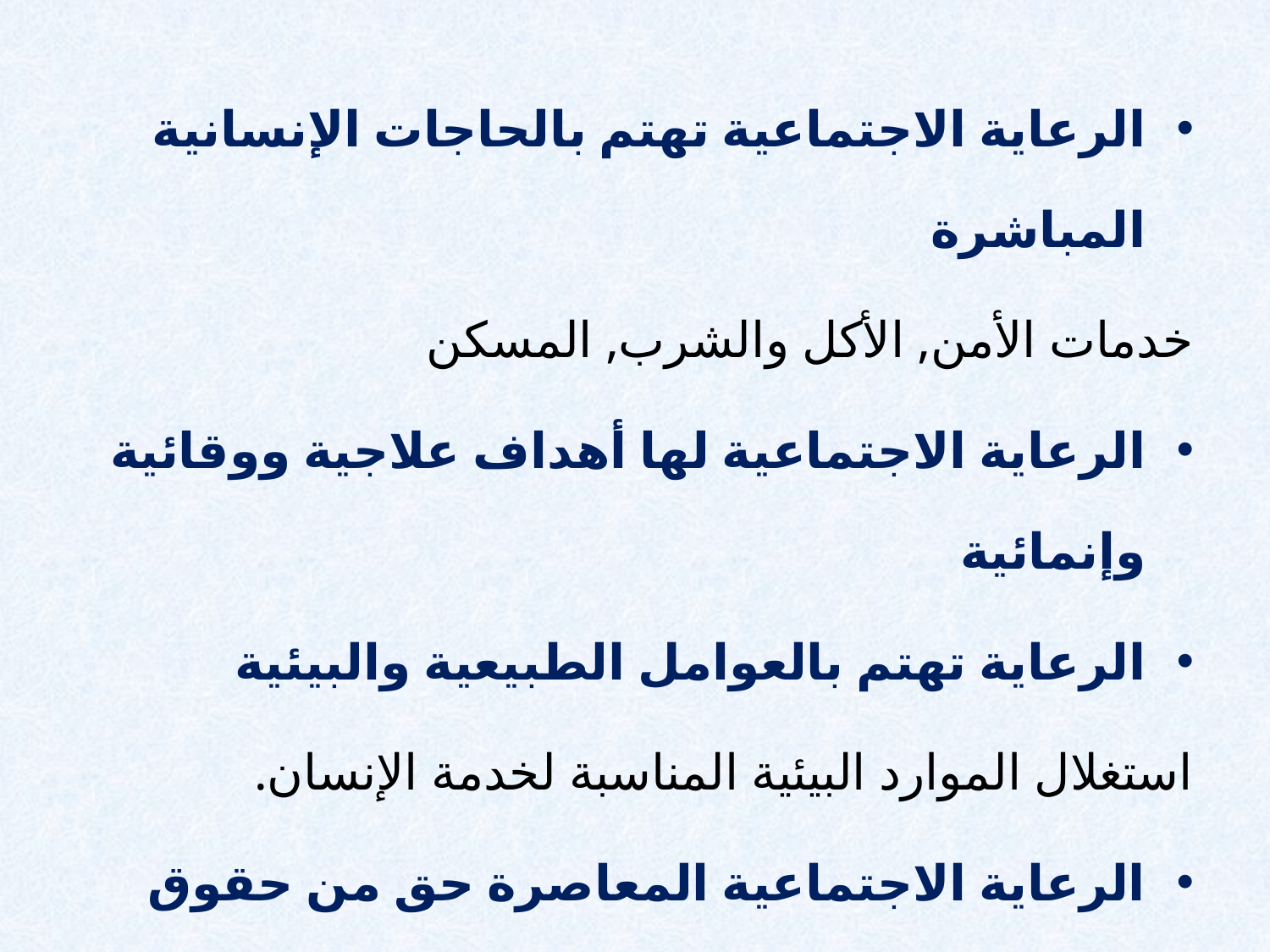

الرعاية الاجتماعية تهتم بالحاجات الإنسانية المباشرة
خدمات الأمن, الأكل والشرب, المسكن
الرعاية الاجتماعية لها أهداف علاجية ووقائية وإنمائية
الرعاية تهتم بالعوامل الطبيعية والبيئية
استغلال الموارد البيئية المناسبة لخدمة الإنسان.
الرعاية الاجتماعية المعاصرة حق من حقوق الإنسان.
يمارس الرعاية الاجتماعية متخصصون مهنيون في كافة مجالات المختلفة.